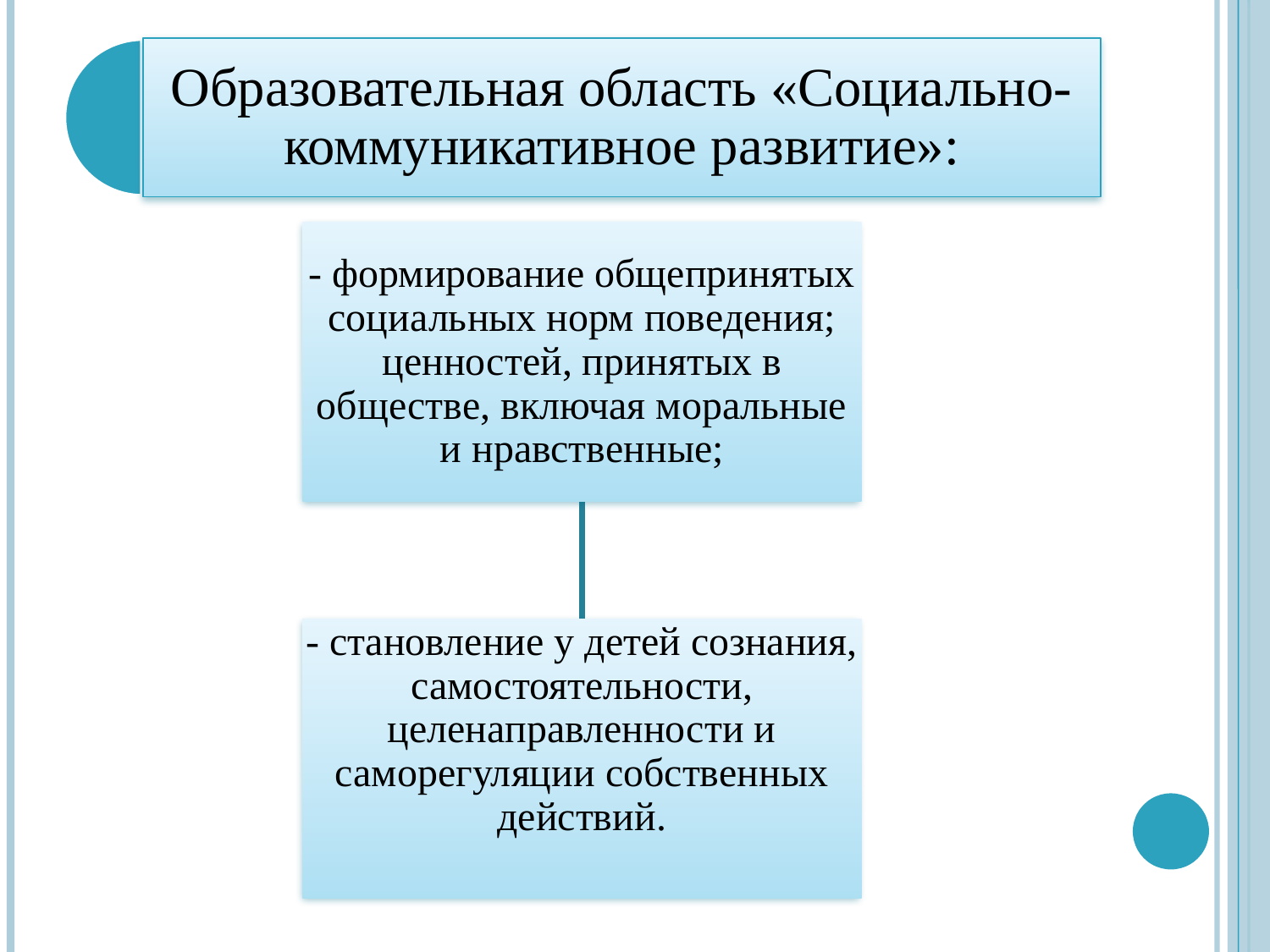

Образовательная область «Социально-коммуникативное развитие»:
- формирование общепринятых социальных норм поведения; ценностей, принятых в обществе, включая моральные и нравственные;
- становление у детей сознания, самостоятельности, целенаправленности и саморегуляции собственных действий.